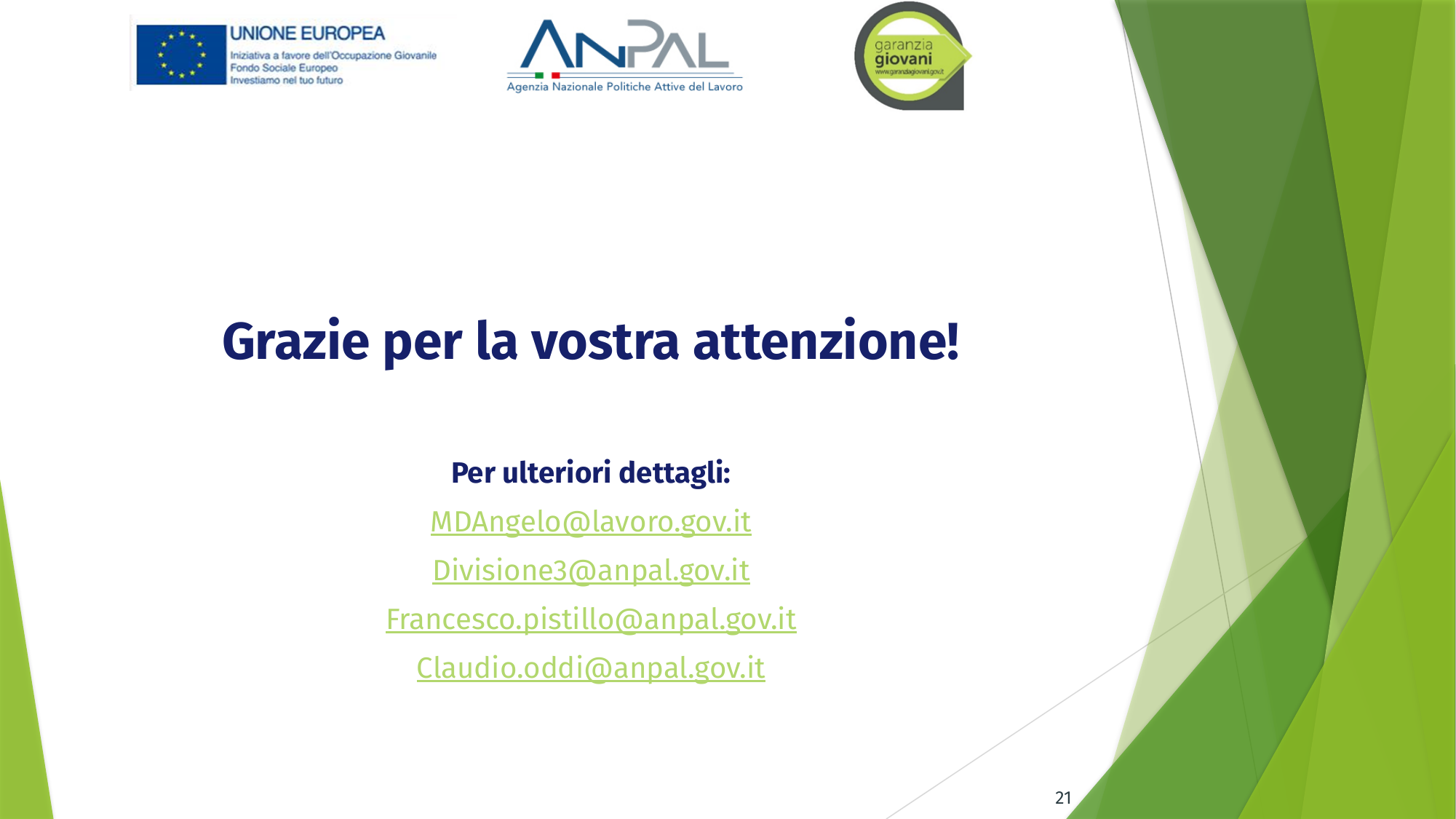

Grazie per la vostra attenzione!

Per ulteriori dettagli:
MDAngelo@lavoro.gov.it
Divisione3@anpal.gov.it
Francesco.pistillo@anpal.gov.it
Claudio.oddi@anpal.gov.it